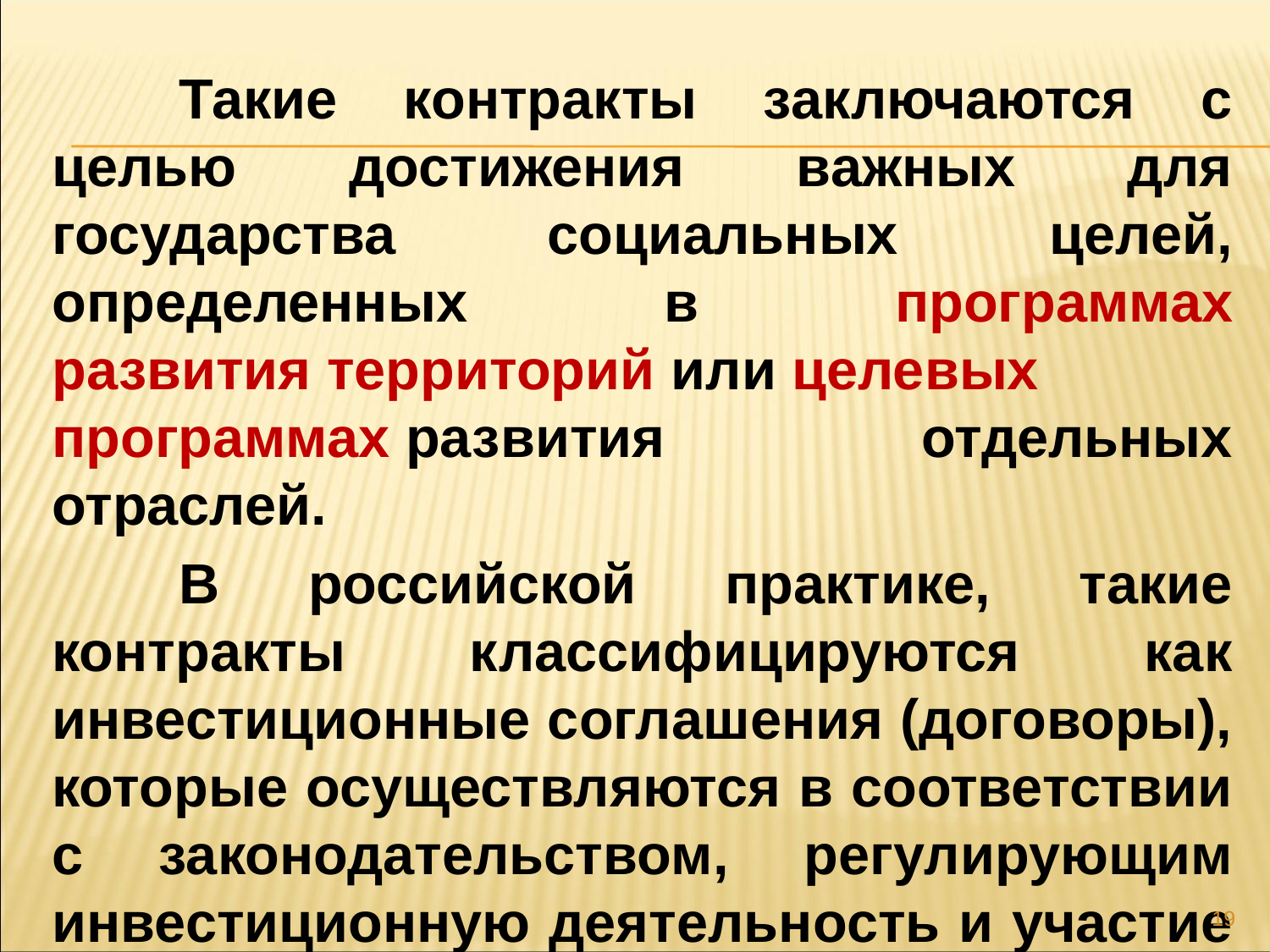

Такие контракты заключаются с целью достижения важных для государства социальных целей, определенных в программах развития территорий или целевых программах развития отдельных отраслей.
	В российской практике, такие контракты классифицируются как инвестиционные соглашения (договоры), которые осуществляются в соответствии с законодательством, регулирующим инвестиционную деятельность и участие в ней органов государственной власти.

19